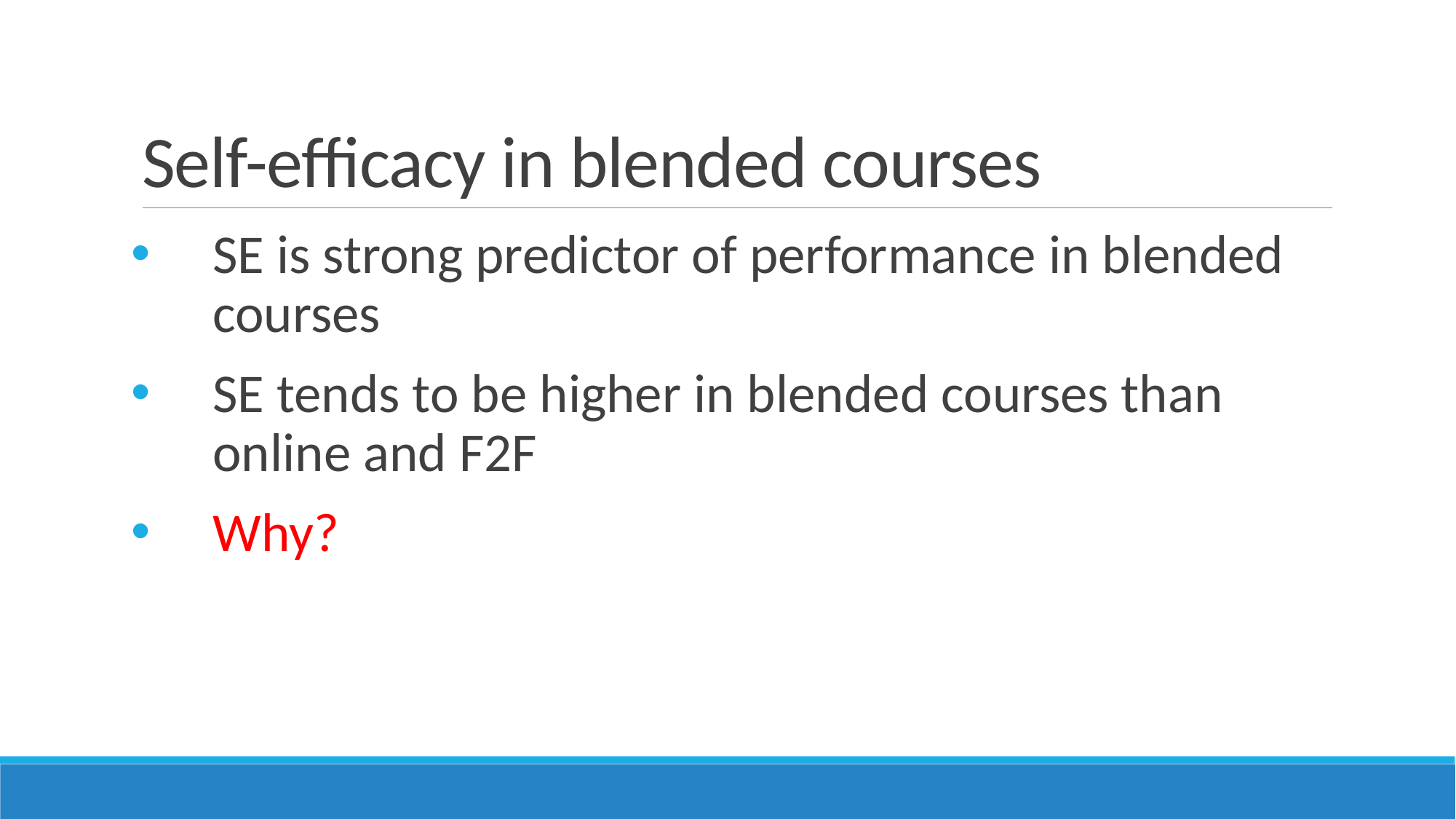

# Self-efficacy in blended courses
SE is strong predictor of performance in blended courses
SE tends to be higher in blended courses than online and F2F
Why?